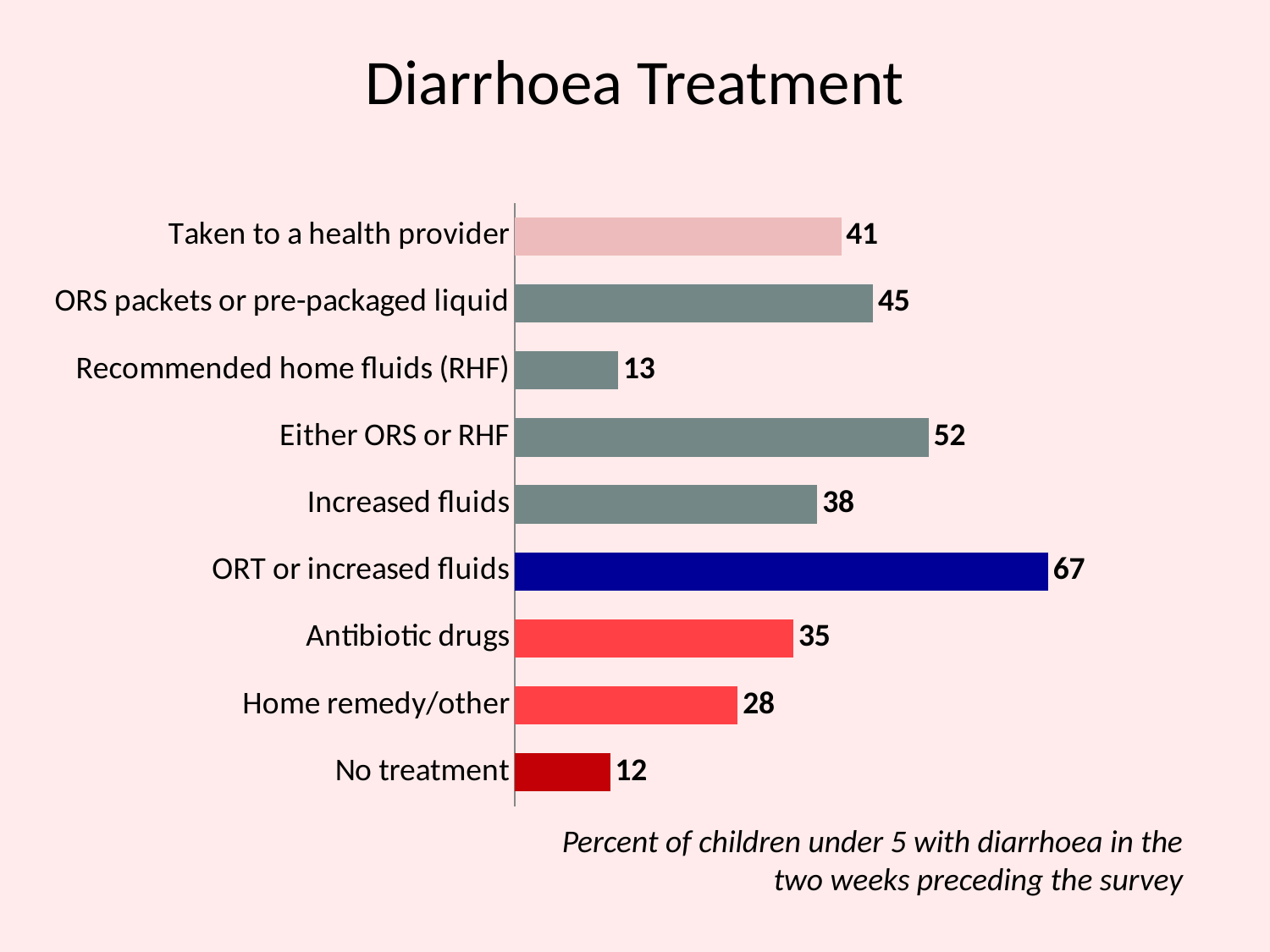

# Diarrhoea Treatment

### Chart

| Category | Series 1 |
|---|---|
| No treatment | 12.0 |
| Home remedy/other | 28.0 |
| Antibiotic drugs | 35.0 |
| ORT or increased fluids | 67.0 |
| Increased fluids | 38.0 |
| Either ORS or RHF | 52.0 |
| Recommended home fluids (RHF) | 13.0 |
| ORS packets or pre-packaged liquid | 45.0 |
| Taken to a health provider | 41.0 |
Percent of children under 5 with diarrhoea in the two weeks preceding the survey